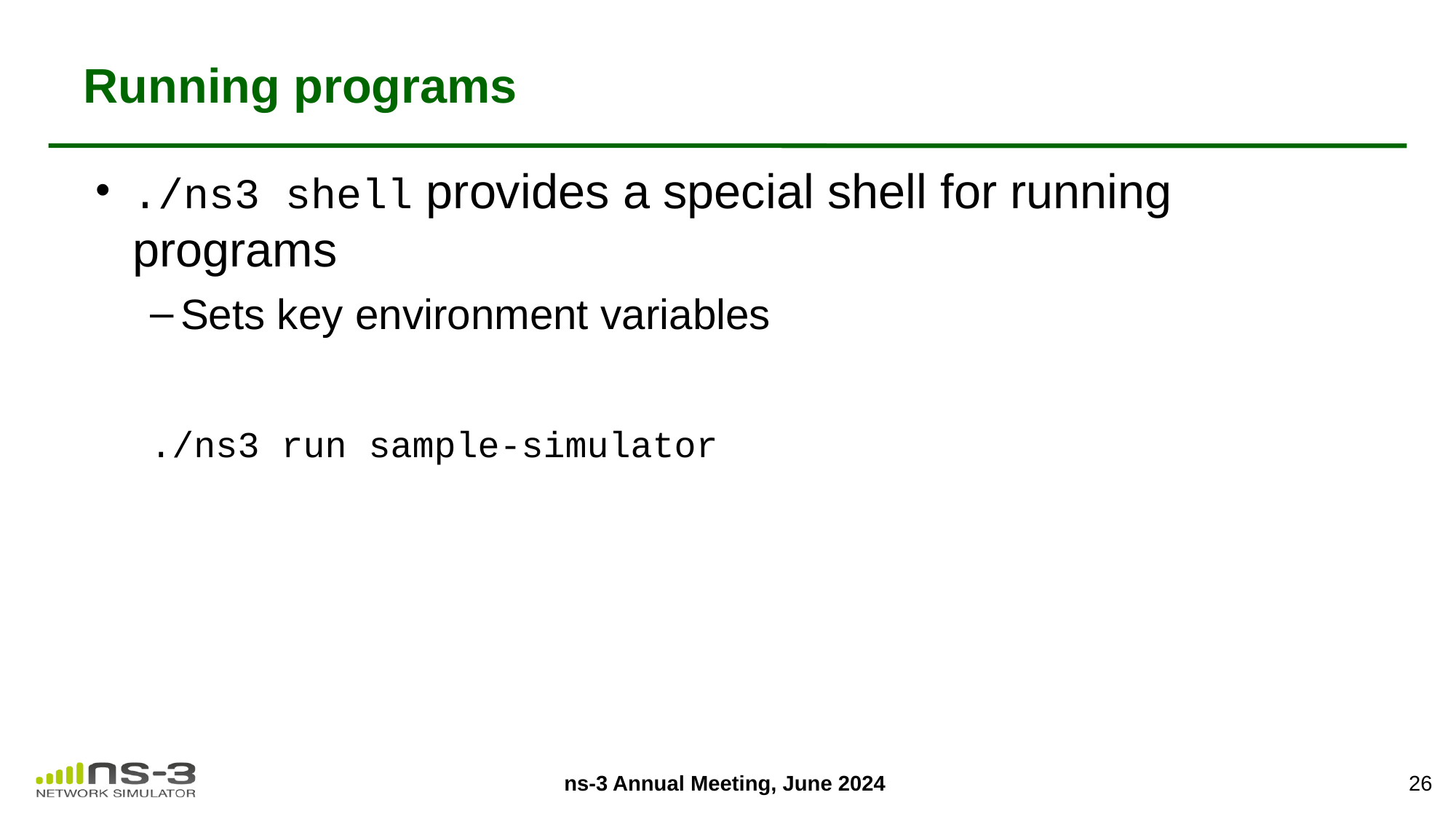

# Running programs
./ns3 shell provides a special shell for running programs
Sets key environment variables

./ns3 run sample-simulator
26
ns-3 Annual Meeting, June 2024